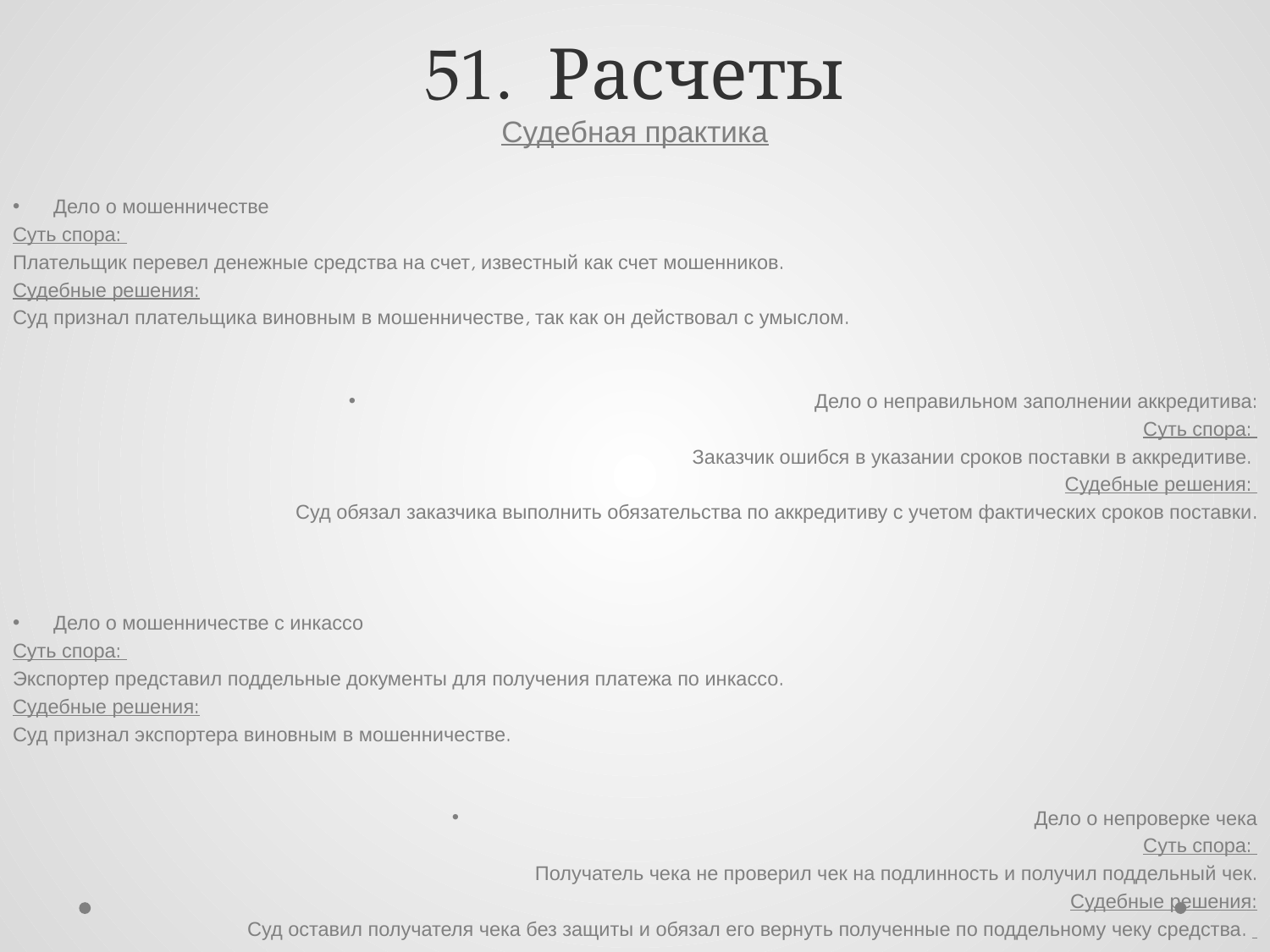

# 51.  Расчеты
Судебная практика

Дело о мошенничестве
Суть спора:
Плательщик перевел денежные средства на счет, известный как счет мошенников.
Судебные решения:
Суд признал плательщика виновным в мошенничестве, так как он действовал с умыслом.

Дело о неправильном заполнении аккредитива:
Суть спора:
Заказчик ошибся в указании сроков поставки в аккредитиве.
Судебные решения:
Суд обязал заказчика выполнить обязательства по аккредитиву с учетом фактических сроков поставки.

Дело о мошенничестве с инкассо
Суть спора:
Экспортер представил поддельные документы для получения платежа по инкассо.
Судебные решения:
Суд признал экспортера виновным в мошенничестве.

Дело о непроверке чека
Суть спора:
Получатель чека не проверил чек на подлинность и получил поддельный чек.
Судебные решения:
Суд оставил получателя чека без защиты и обязал его вернуть полученные по поддельному чеку средства.